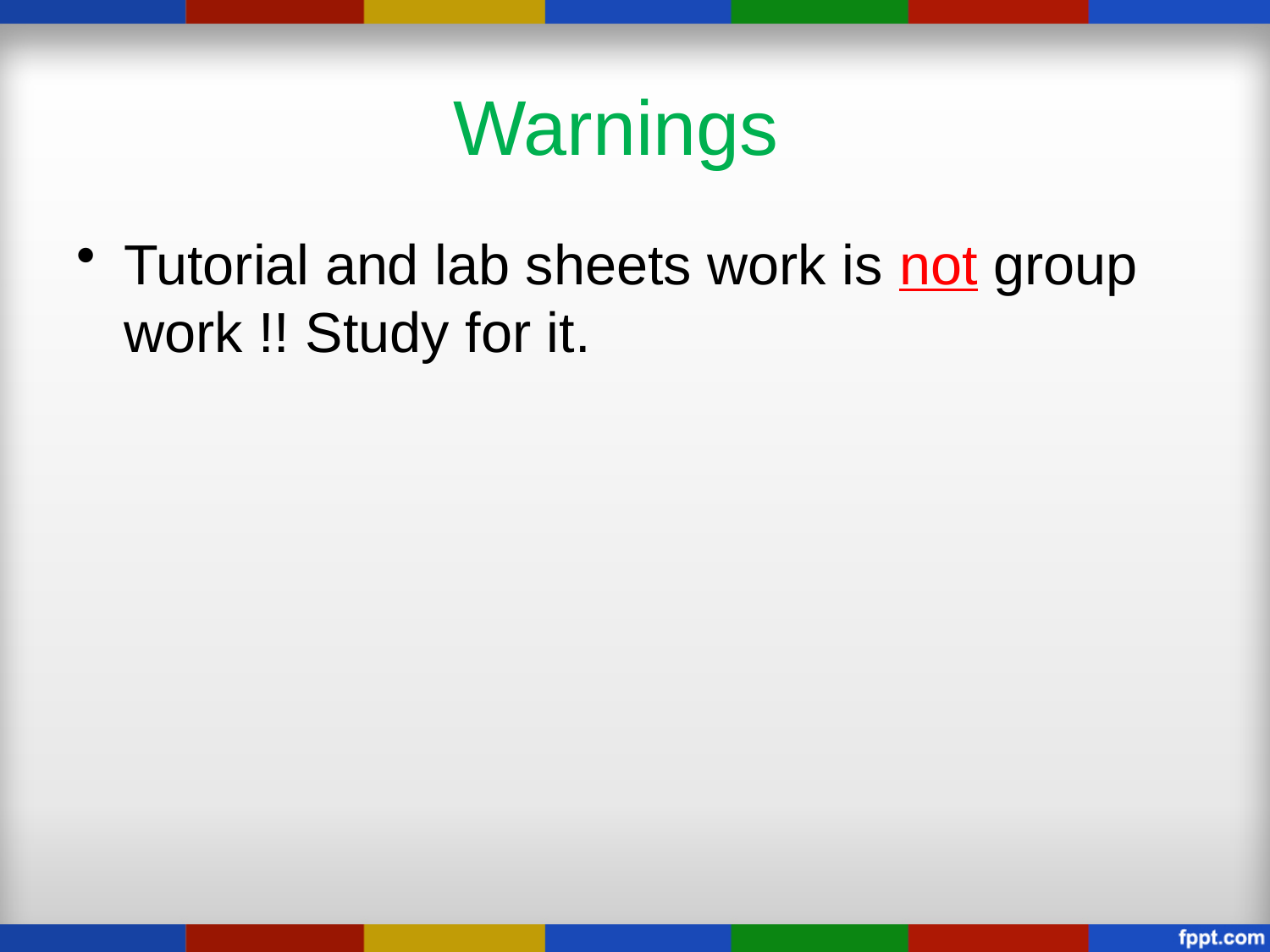

# Warnings
Tutorial and lab sheets work is not group work !! Study for it.